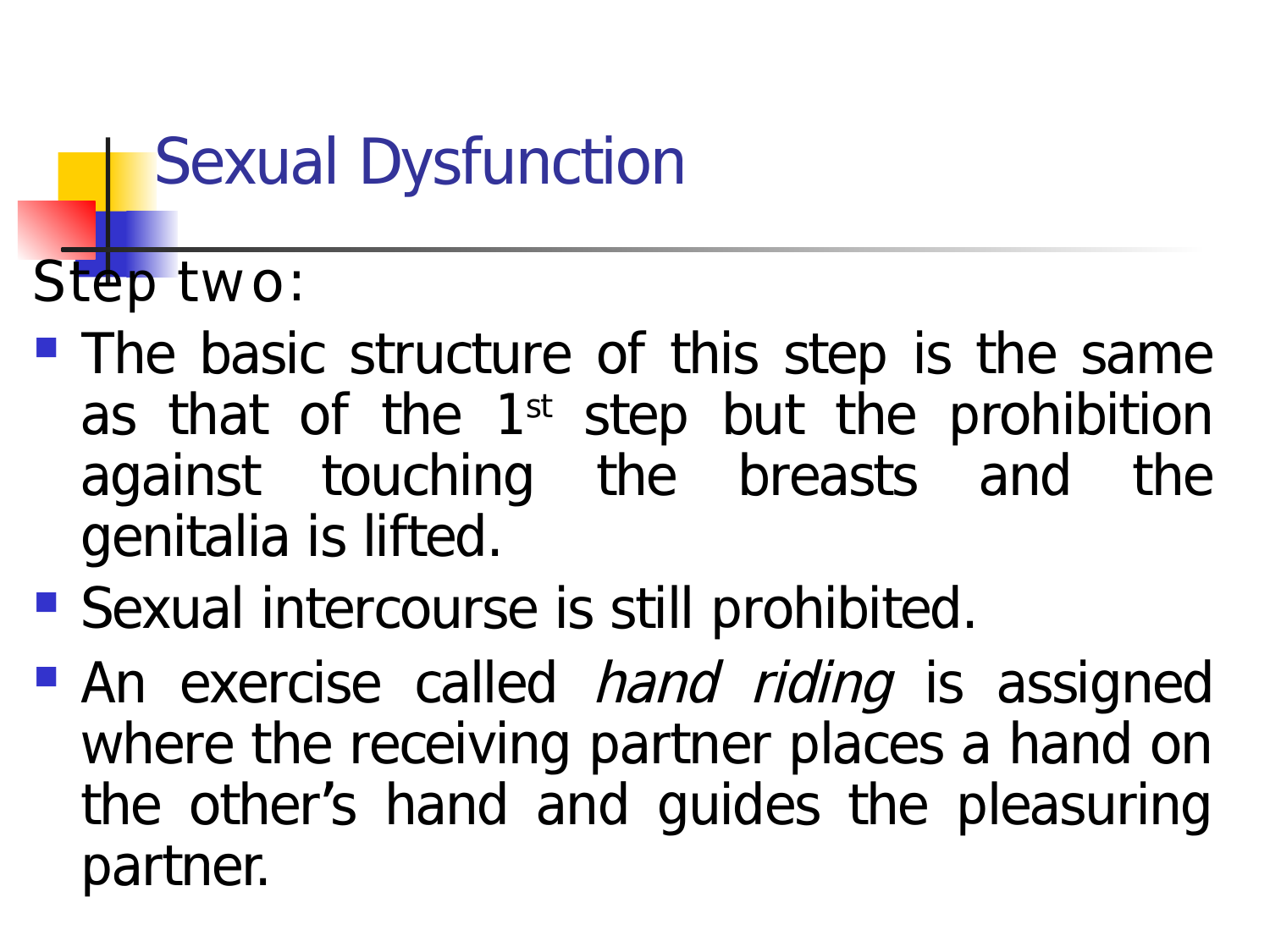

# Sexual Dysfunction

Step two:
The basic structure of this step is the same as that of the 1st step but the prohibition against touching the breasts and the genitalia is lifted.
Sexual intercourse is still prohibited.

An exercise called hand riding is assigned where the receiving partner places a hand on the other’s hand and guides the pleasuring partner.